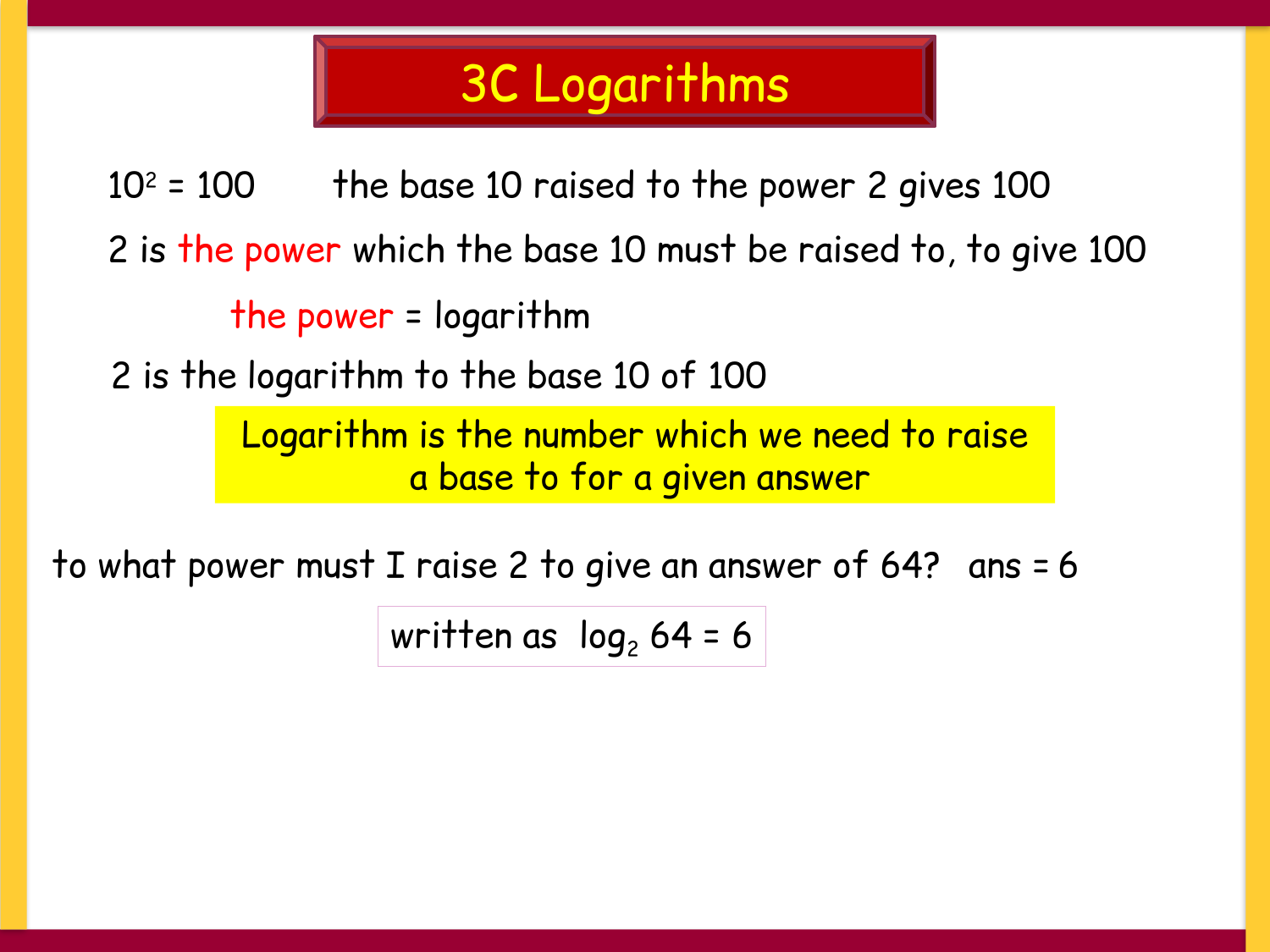

3C Logarithms
102 = 100
the base 10 raised to the power 2 gives 100
2 is the power which the base 10 must be raised to, to give 100
 the power = logarithm
2 is the logarithm to the base 10 of 100
Logarithm is the number which we need to raise
 a base to for a given answer
to what power must I raise 2 to give an answer of 64?
ans =
6
written as  log2 64 = 6